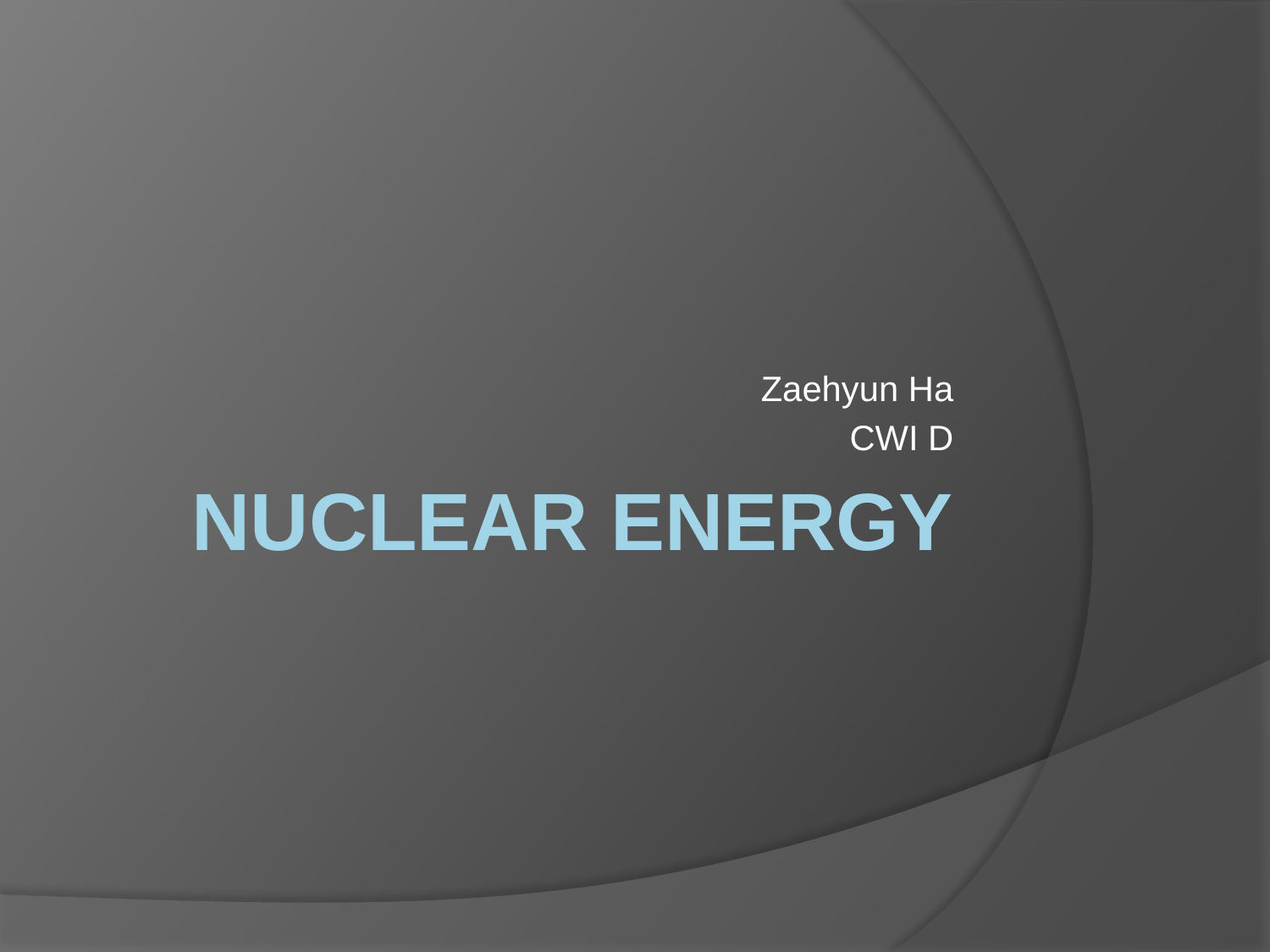

Zaehyun Ha
CWI D
# Nuclear Energy